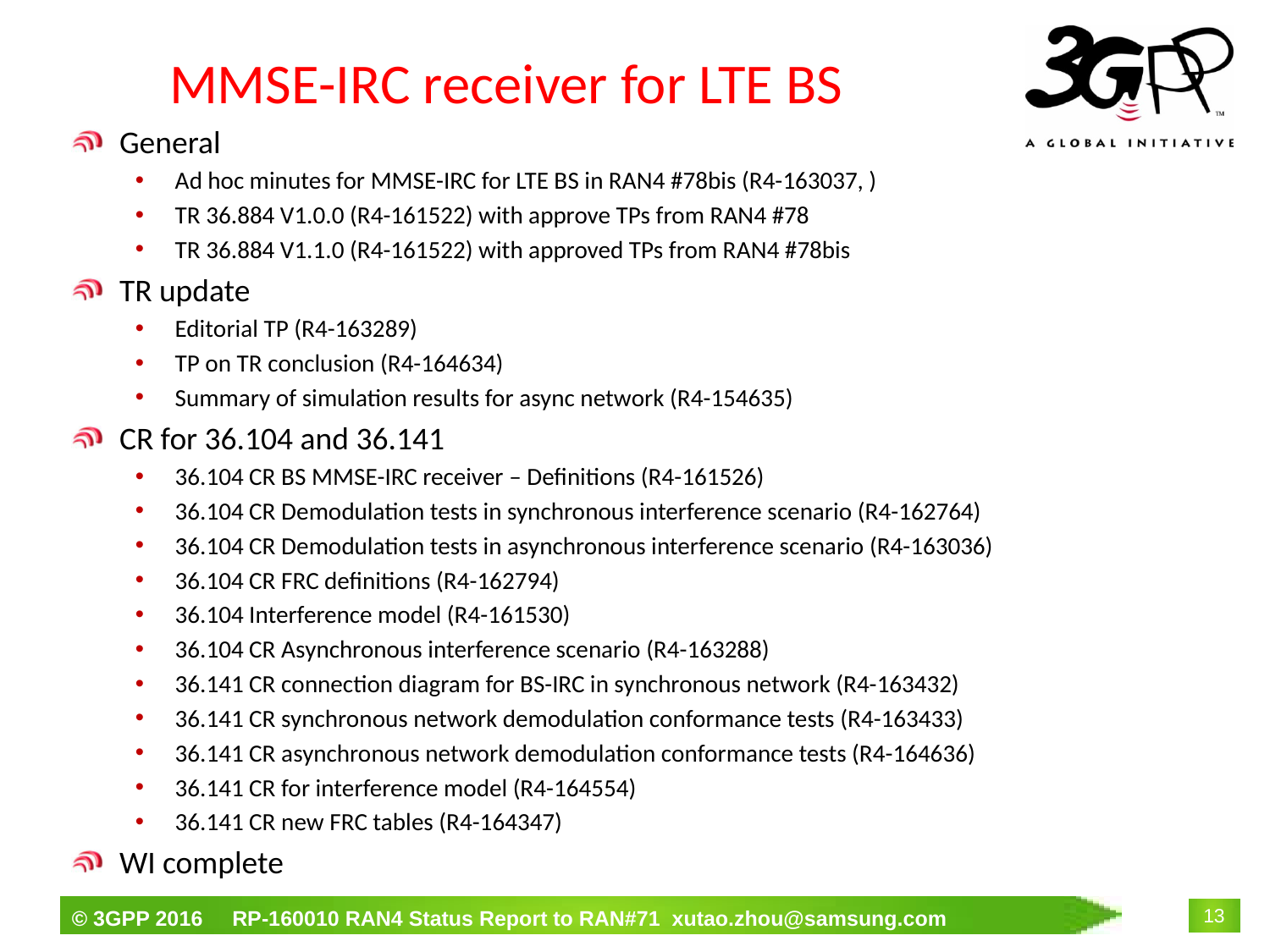

# MMSE-IRC receiver for LTE BS
General
Ad hoc minutes for MMSE-IRC for LTE BS in RAN4 #78bis (R4-163037, )
TR 36.884 V1.0.0 (R4-161522) with approve TPs from RAN4 #78
TR 36.884 V1.1.0 (R4-161522) with approved TPs from RAN4 #78bis
TR update
Editorial TP (R4-163289)
TP on TR conclusion (R4-164634)
Summary of simulation results for async network (R4-154635)
CR for 36.104 and 36.141
36.104 CR BS MMSE-IRC receiver – Definitions (R4-161526)
36.104 CR Demodulation tests in synchronous interference scenario (R4-162764)
36.104 CR Demodulation tests in asynchronous interference scenario (R4-163036)
36.104 CR FRC definitions (R4-162794)
36.104 Interference model (R4-161530)
36.104 CR Asynchronous interference scenario (R4-163288)
36.141 CR connection diagram for BS-IRC in synchronous network (R4-163432)
36.141 CR synchronous network demodulation conformance tests (R4-163433)
36.141 CR asynchronous network demodulation conformance tests (R4-164636)
36.141 CR for interference model (R4-164554)
36.141 CR new FRC tables (R4-164347)
WI complete